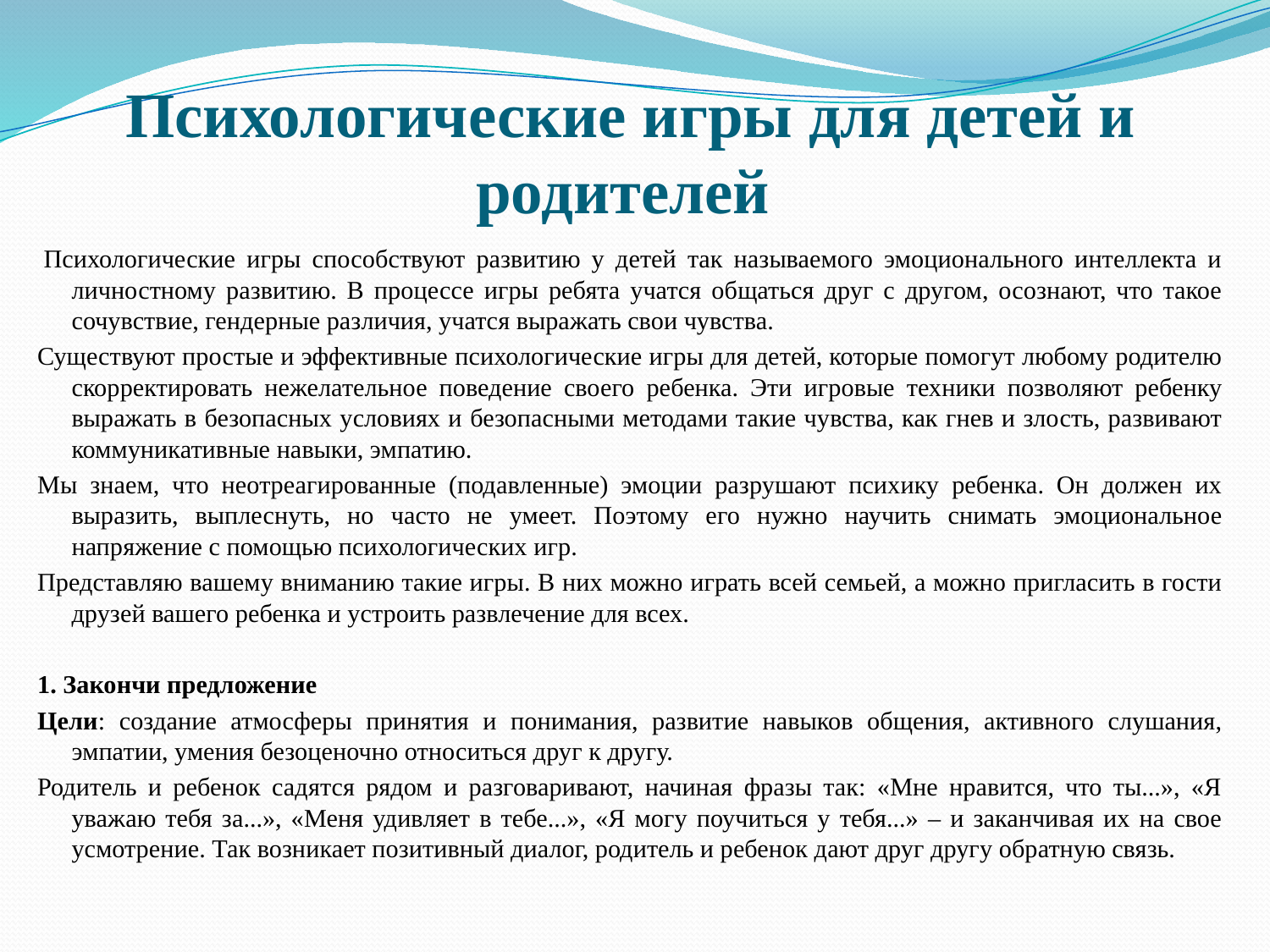

# Психологические игры для детей и родителей
 Психологические игры способствуют развитию у детей так называемого эмоционального интеллекта и личностному развитию. В процессе игры ребята учатся общаться друг с другом, осознают, что такое сочувствие, гендерные различия, учатся выражать свои чувства.
Существуют простые и эффективные психологические игры для детей, которые помогут любому родителю скорректировать нежелательное поведение своего ребенка. Эти игровые техники позволяют ребенку выражать в безопасных условиях и безопасными методами такие чувства, как гнев и злость, развивают коммуникативные навыки, эмпатию.
Мы знаем, что неотреагированные (подавленные) эмоции разрушают психику ребенка. Он должен их выразить, выплеснуть, но часто не умеет. Поэтому его нужно научить снимать эмоциональное напряжение с помощью психологических игр.
Представляю вашему вниманию такие игры. В них можно играть всей семьей, а можно пригласить в гости друзей вашего ребенка и устроить развлечение для всех.

1. Закончи предложение
Цели: создание атмосферы принятия и понимания, развитие навыков общения, активного слушания, эмпатии, умения безоценочно относиться друг к другу.
Родитель и ребенок садятся рядом и разговаривают, начиная фразы так: «Мне нравится, что ты...», «Я уважаю тебя за...», «Меня удивляет в тебе...», «Я могу поучиться у тебя...» – и заканчивая их на свое усмотрение. Так возникает позитивный диалог, родитель и ребенок дают друг другу обратную связь.